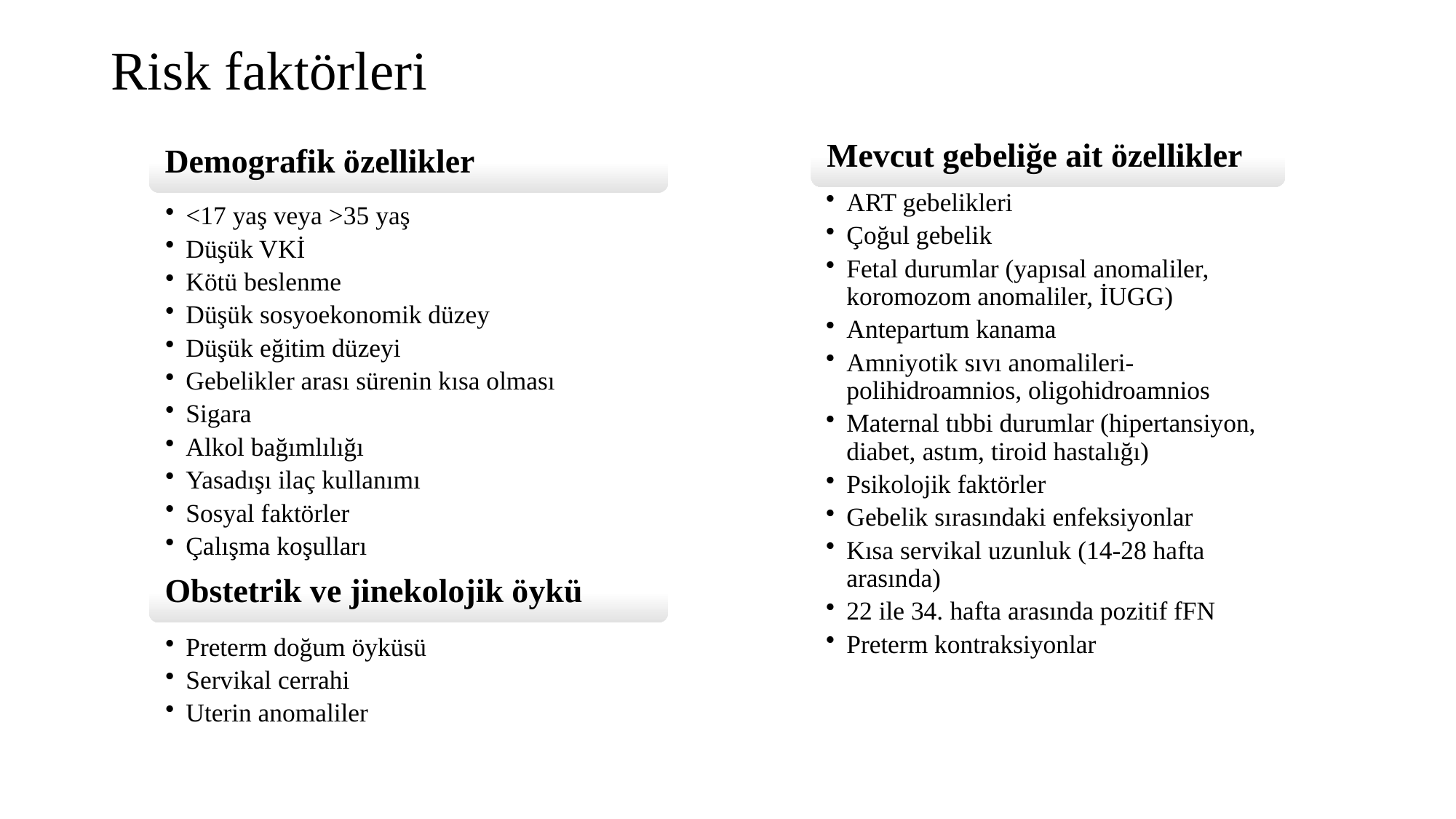

# Risk faktörleri
Mevcut gebeliğe ait özellikler
ART gebelikleri
Çoğul gebelik
Fetal durumlar (yapısal anomaliler, koromozom anomaliler, İUGG)
Antepartum kanama
Amniyotik sıvı anomalileri-polihidroamnios, oligohidroamnios
Maternal tıbbi durumlar (hipertansiyon, diabet, astım, tiroid hastalığı)
Psikolojik faktörler
Gebelik sırasındaki enfeksiyonlar
Kısa servikal uzunluk (14-28 hafta arasında)
22 ile 34. hafta arasında pozitif fFN
Preterm kontraksiyonlar

Demografik özellikler
<17 yaş veya >35 yaş
Düşük VKİ
Kötü beslenme
Düşük sosyoekonomik düzey
Düşük eğitim düzeyi
Gebelikler arası sürenin kısa olması
Sigara
Alkol bağımlılığı
Yasadışı ilaç kullanımı
Sosyal faktörler
Çalışma koşulları
Obstetrik ve jinekolojik öykü
Preterm doğum öyküsü
Servikal cerrahi
Uterin anomaliler